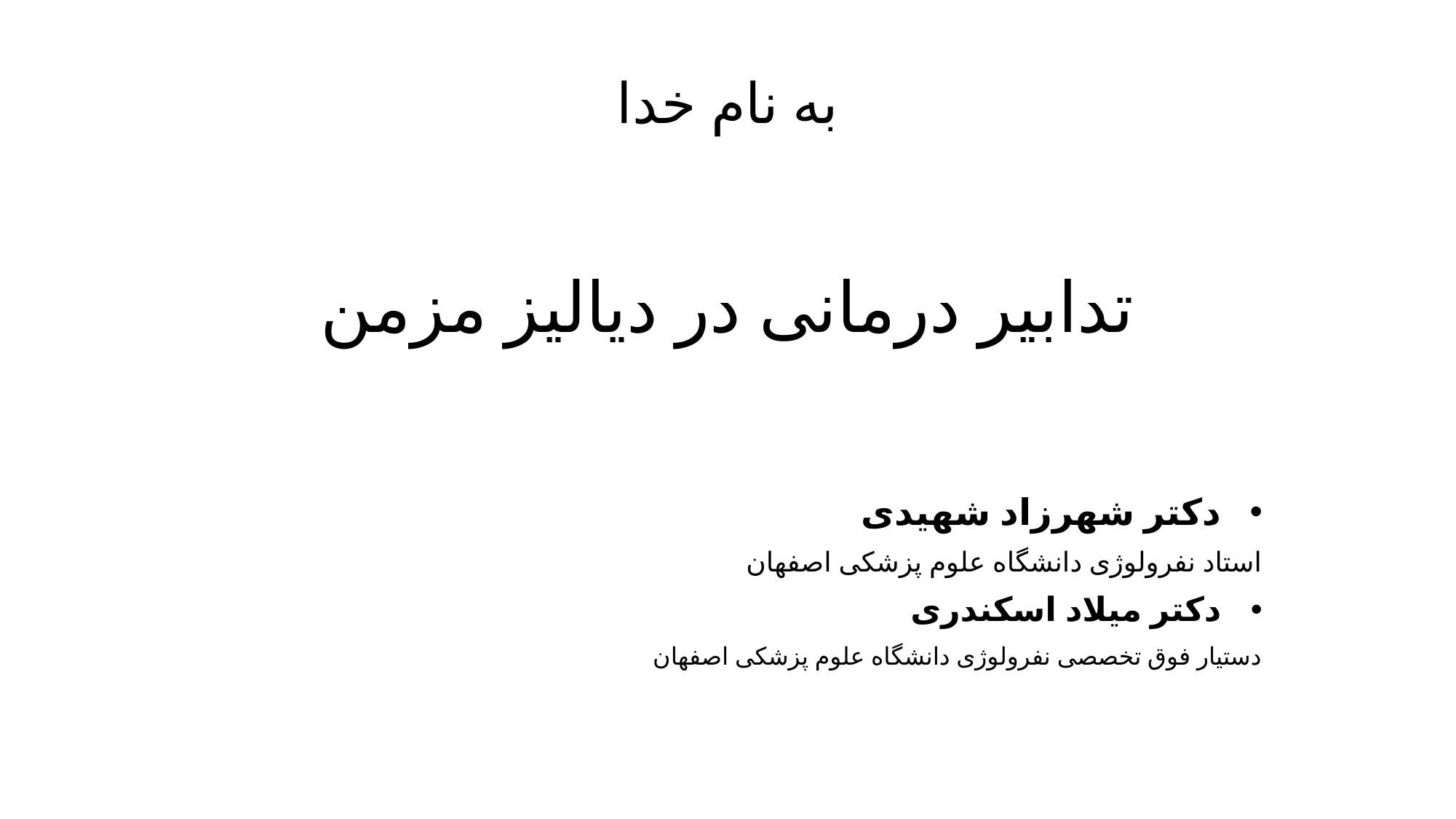

# به نام خدا تدابیر درمانی در دیالیز مزمن
دکتر شهرزاد شهیدی
استاد نفرولوژی دانشگاه علوم پزشکی اصفهان
دکتر میلاد اسکندری
دستیار فوق تخصصی نفرولوژی دانشگاه علوم پزشکی اصفهان